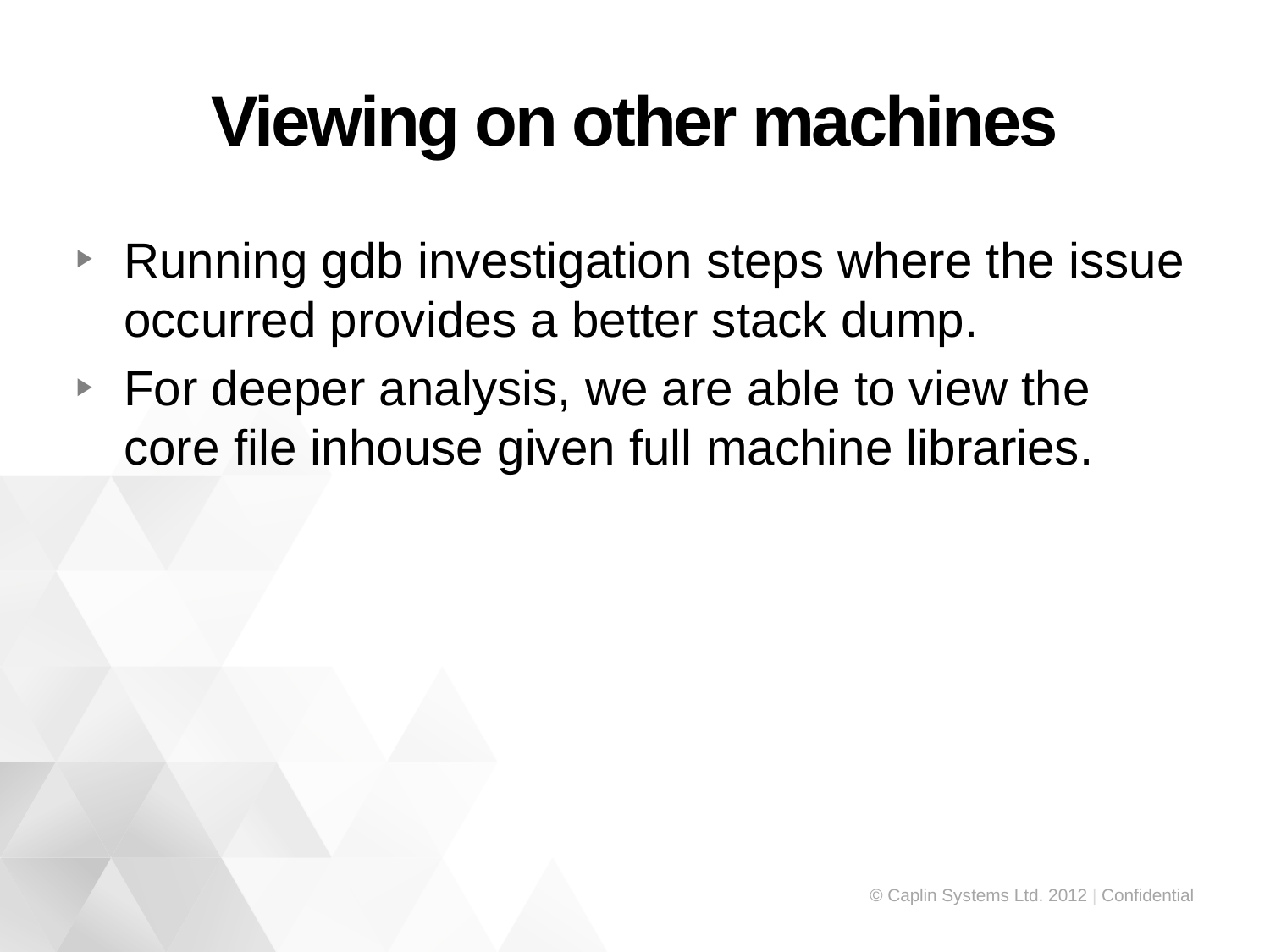

# Viewing on other machines
Running gdb investigation steps where the issue occurred provides a better stack dump.
For deeper analysis, we are able to view the core file inhouse given full machine libraries.